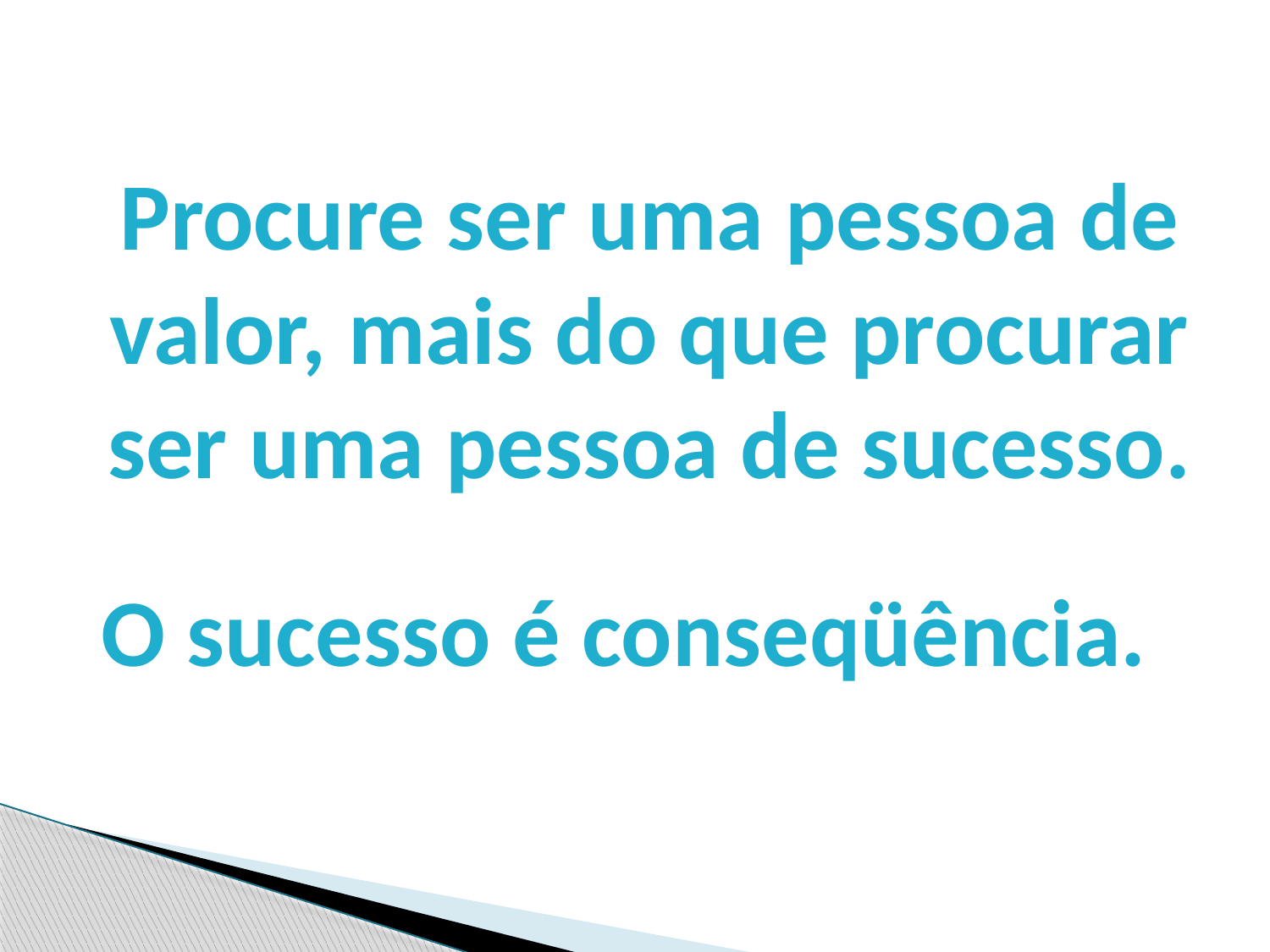

Procure ser uma pessoa de valor, mais do que procurar ser uma pessoa de sucesso.
O sucesso é conseqüência.